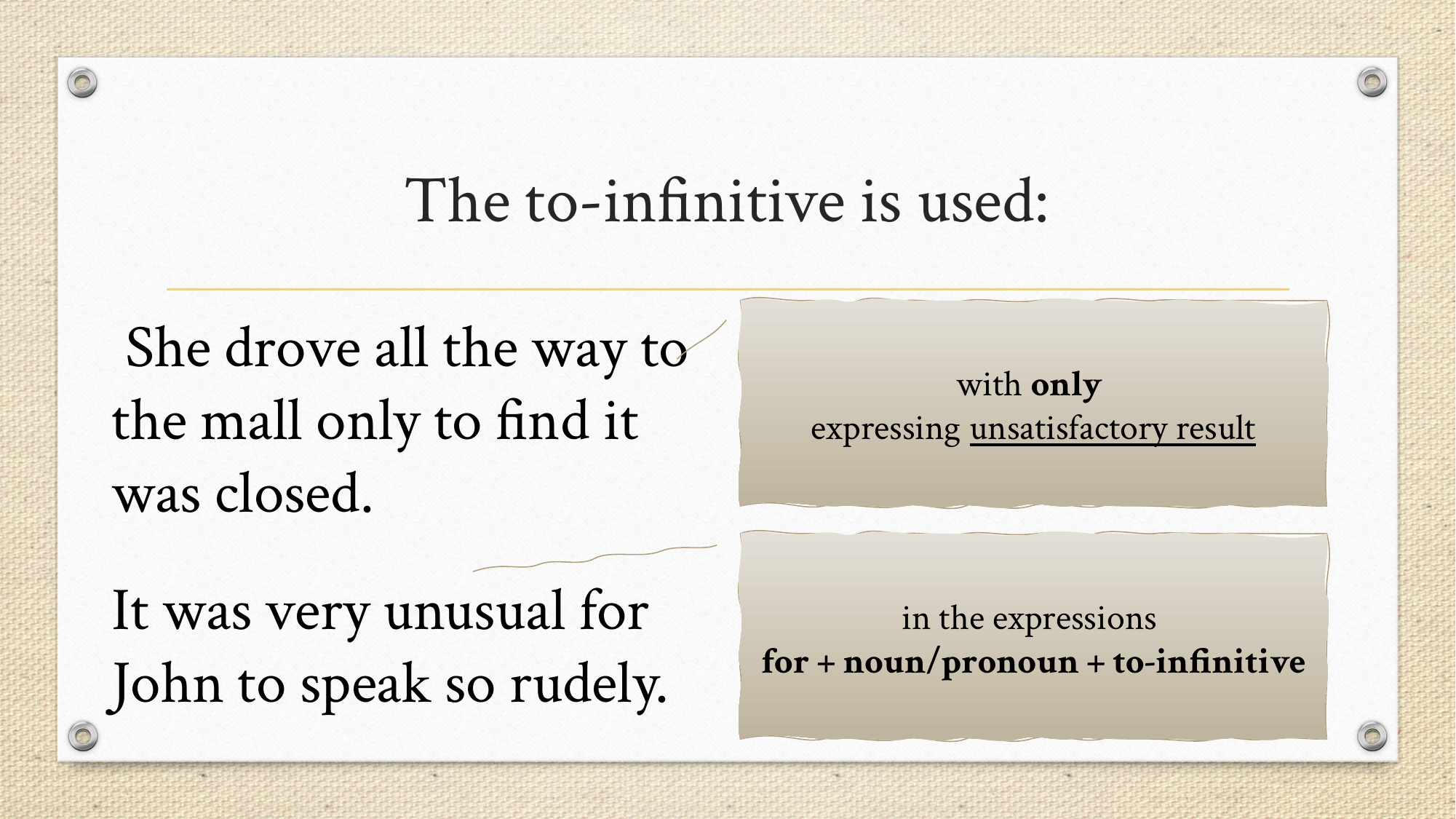

# The to-infinitive is used:
 She drove all the way to the mall only to find it was closed.
with only
expressing unsatisfactory result
in the expressions
for + noun/pronoun + to-infinitive
It was very unusual for John to speak so rudely.